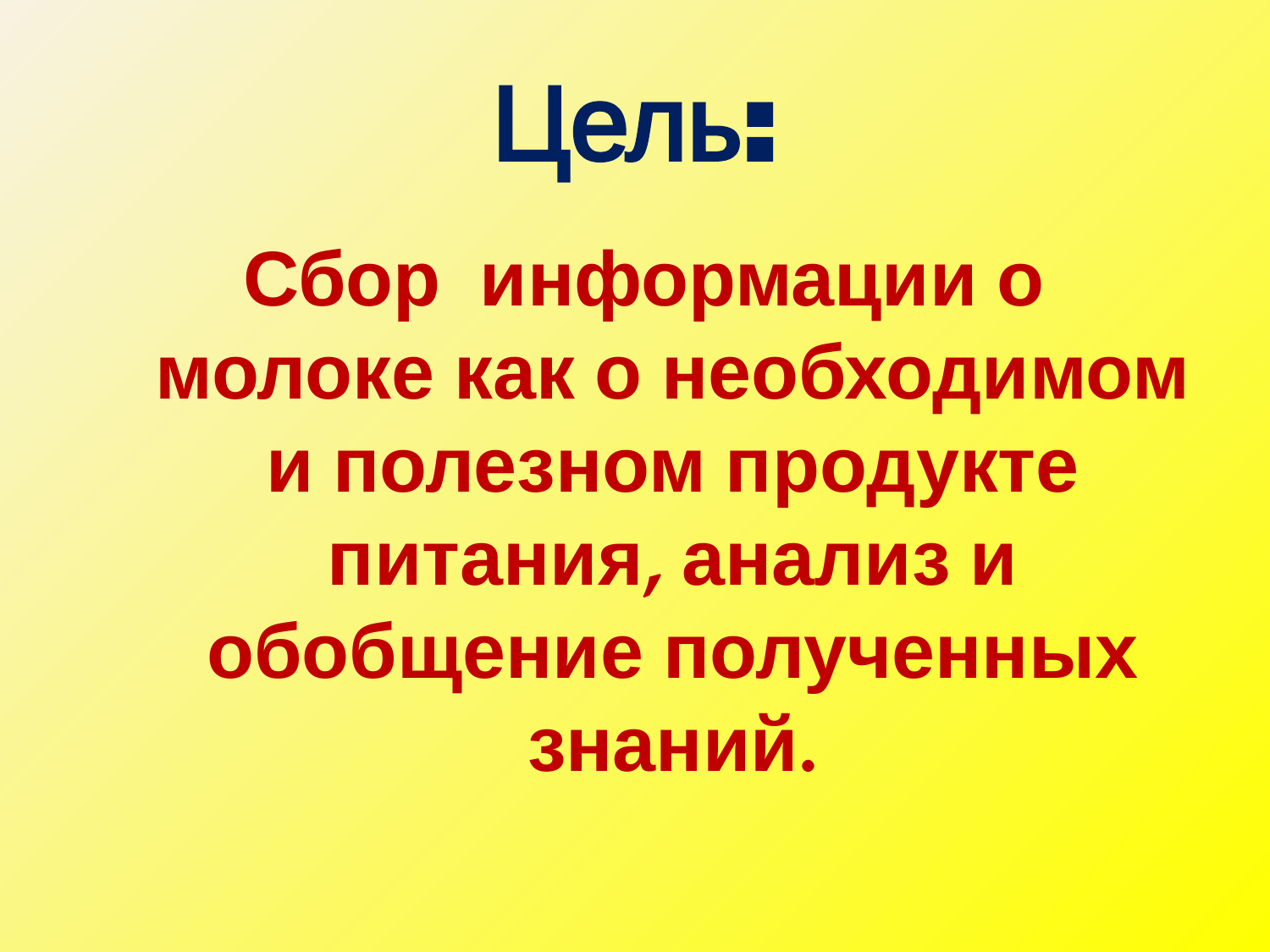

# Цель:
Сбор  информации о молоке как о необходимом и полезном продукте питания, анализ и обобщение полученных знаний.